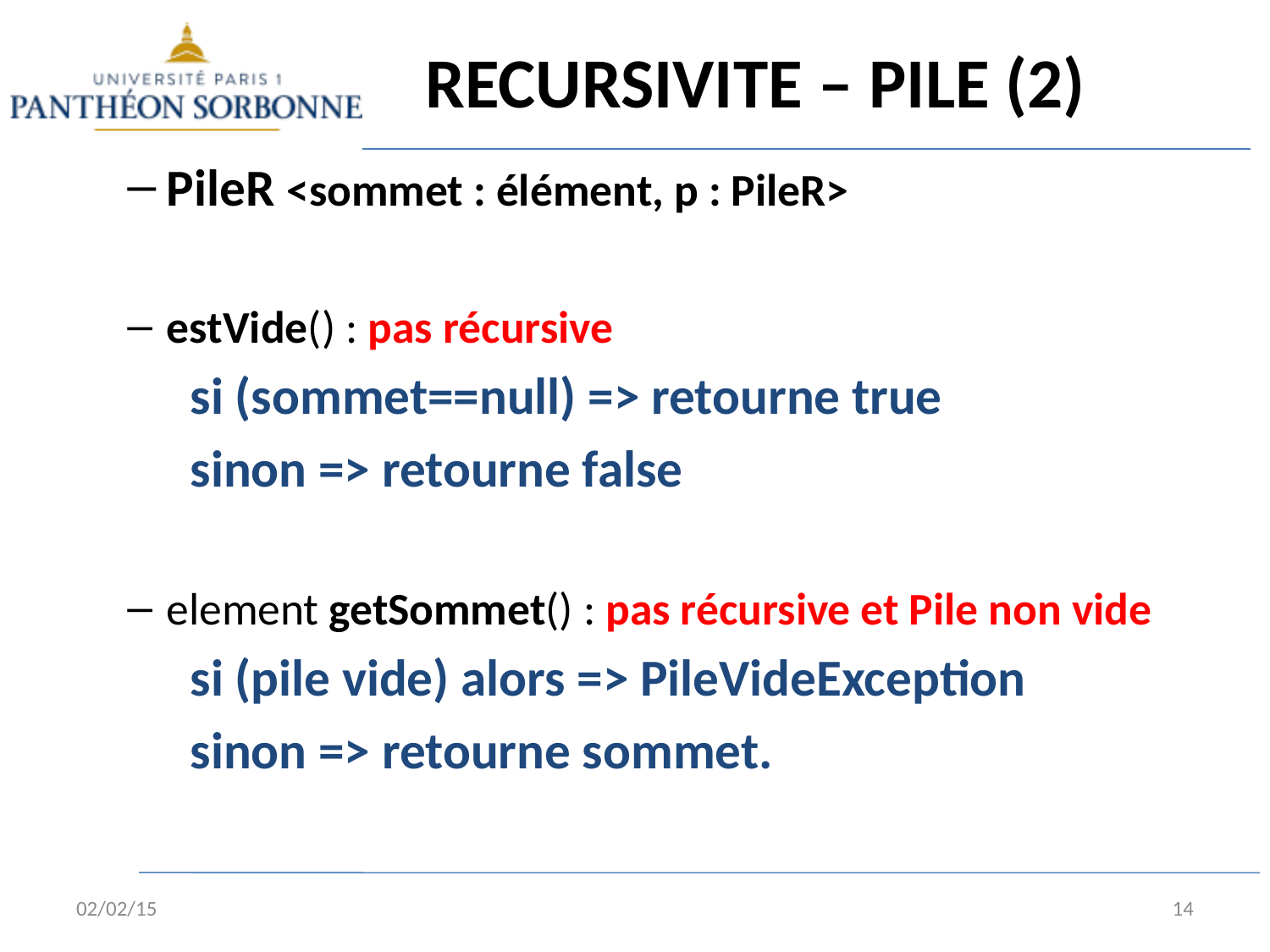

# RECURSIVITE – PILE (2)
PileR <sommet : élément, p : PileR>

estVide() : pas récursive
si (sommet==null) => retourne true
sinon => retourne false

element getSommet() : pas récursive et Pile non vide
si (pile vide) alors => PileVideException
sinon => retourne sommet.

02/02/15
14